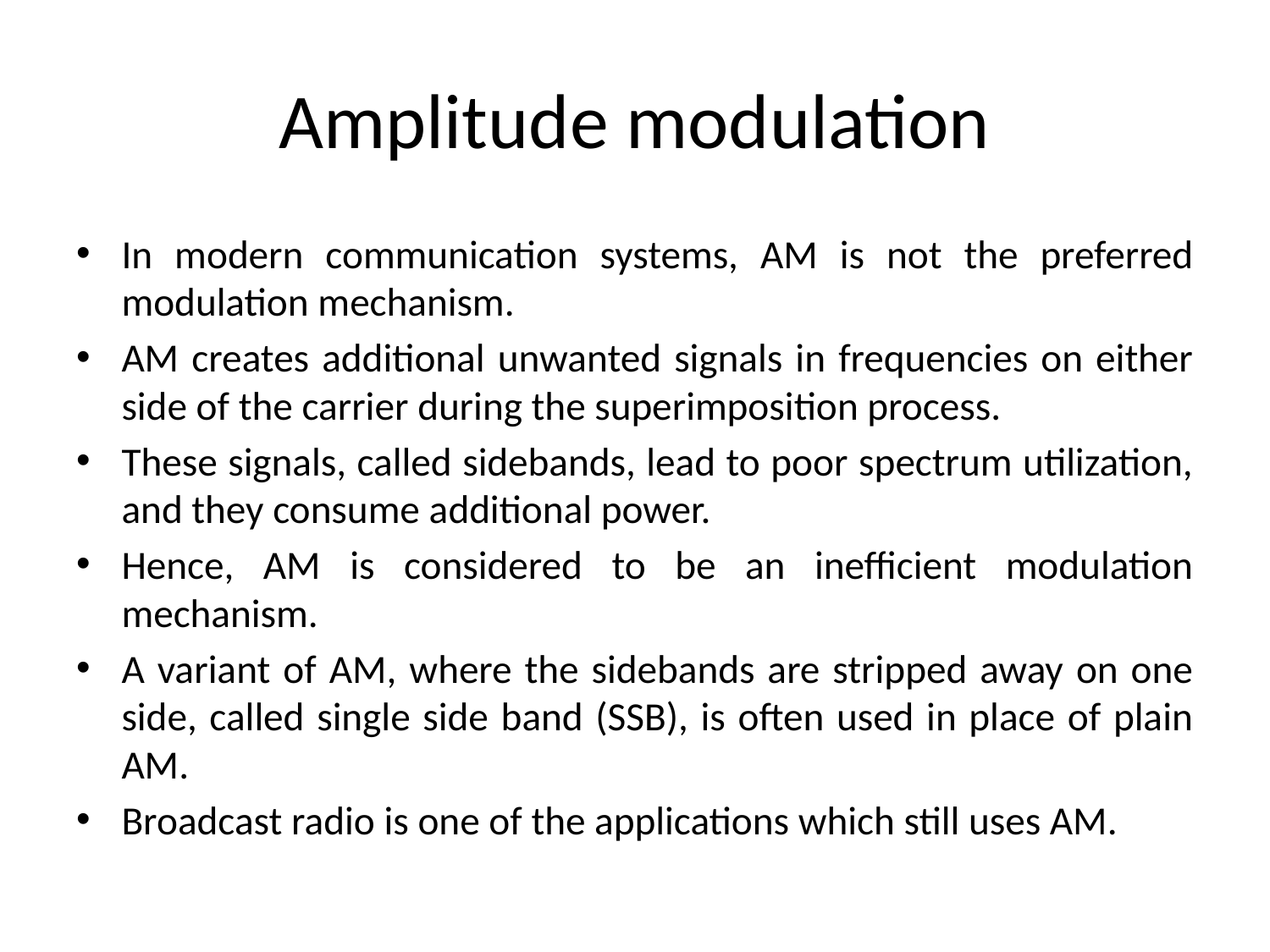

# Amplitude modulation
In modern communication systems, AM is not the preferred modulation mechanism.
AM creates additional unwanted signals in frequencies on either side of the carrier during the superimposition process.
These signals, called sidebands, lead to poor spectrum utilization, and they consume additional power.
Hence, AM is considered to be an inefficient modulation mechanism.
A variant of AM, where the sidebands are stripped away on one side, called single side band (SSB), is often used in place of plain AM.
Broadcast radio is one of the applications which still uses AM.